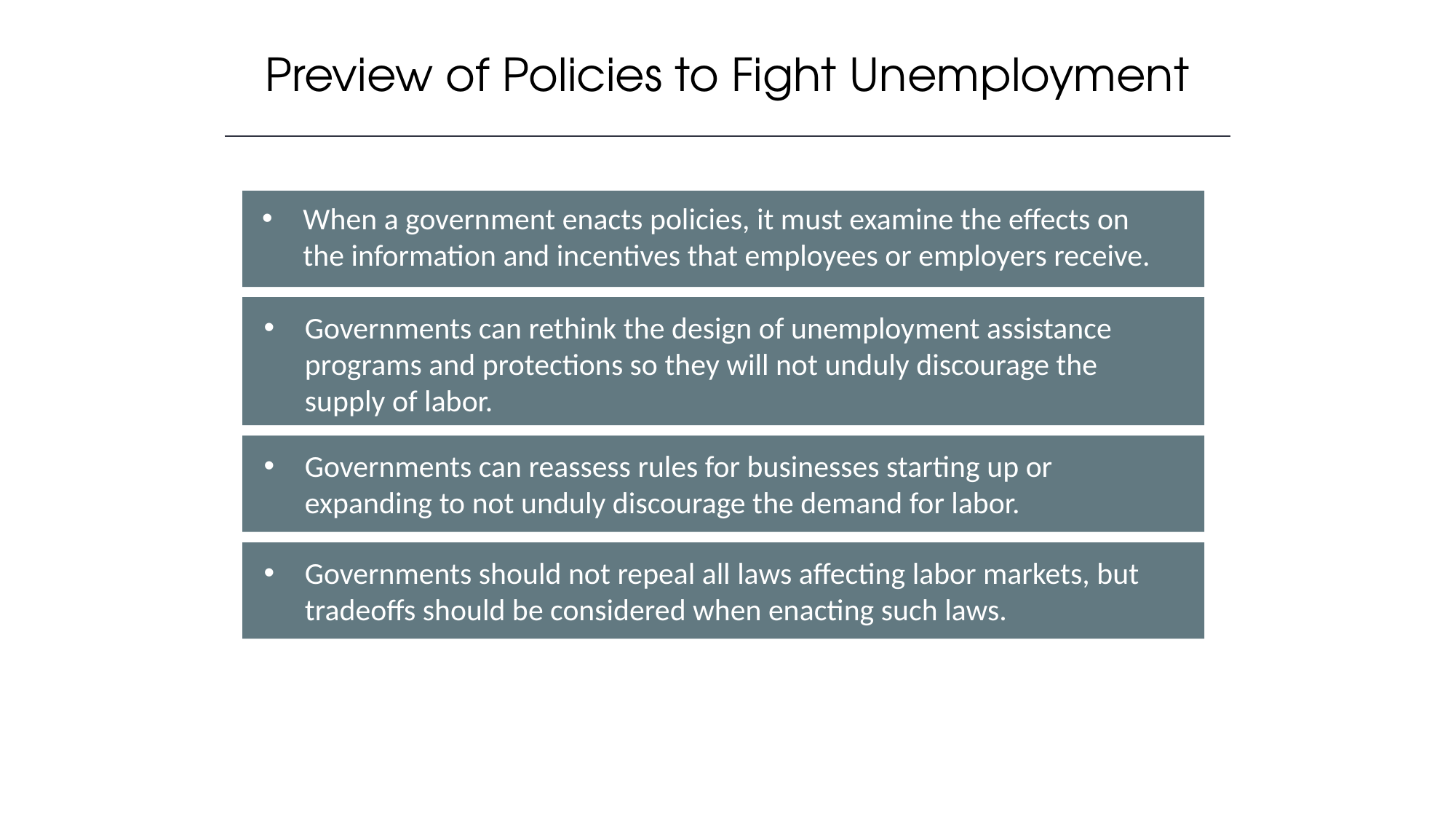

Preview of Policies to Fight Unemployment

When a government enacts policies, it must examine the effects on the information and incentives that employees or employers receive.

Governments can rethink the design of unemployment assistance programs and protections so they will not unduly discourage the supply of labor.

Governments can reassess rules for businesses starting up or expanding to not unduly discourage the demand for labor.

Governments should not repeal all laws affecting labor markets, but tradeoffs should be considered when enacting such laws.